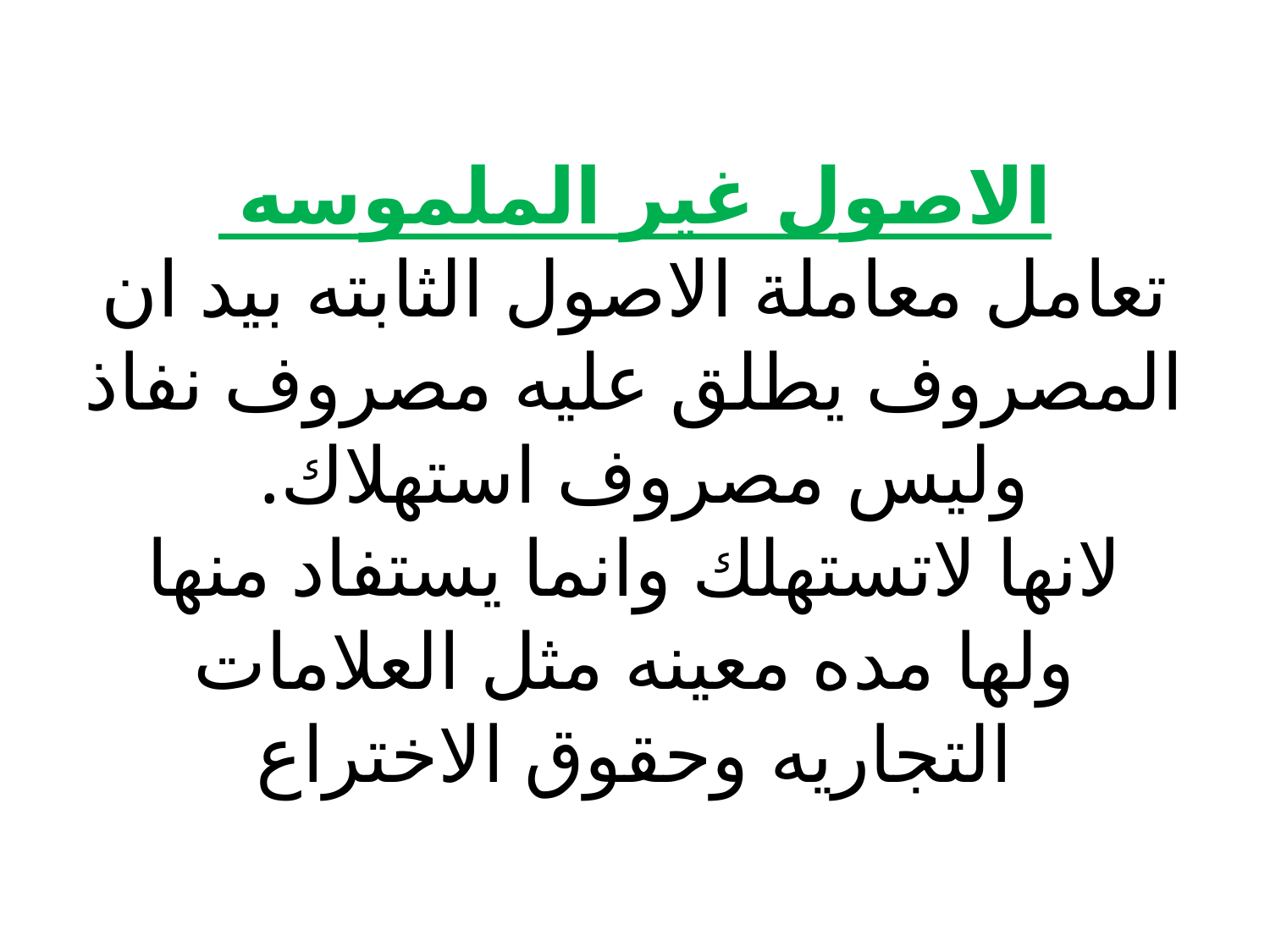

# الاصول غير الملموسه تعامل معاملة الاصول الثابته بيد ان المصروف يطلق عليه مصروف نفاذ وليس مصروف استهلاك. لانها لاتستهلك وانما يستفاد منها ولها مده معينه مثل العلامات التجاريه وحقوق الاختراع